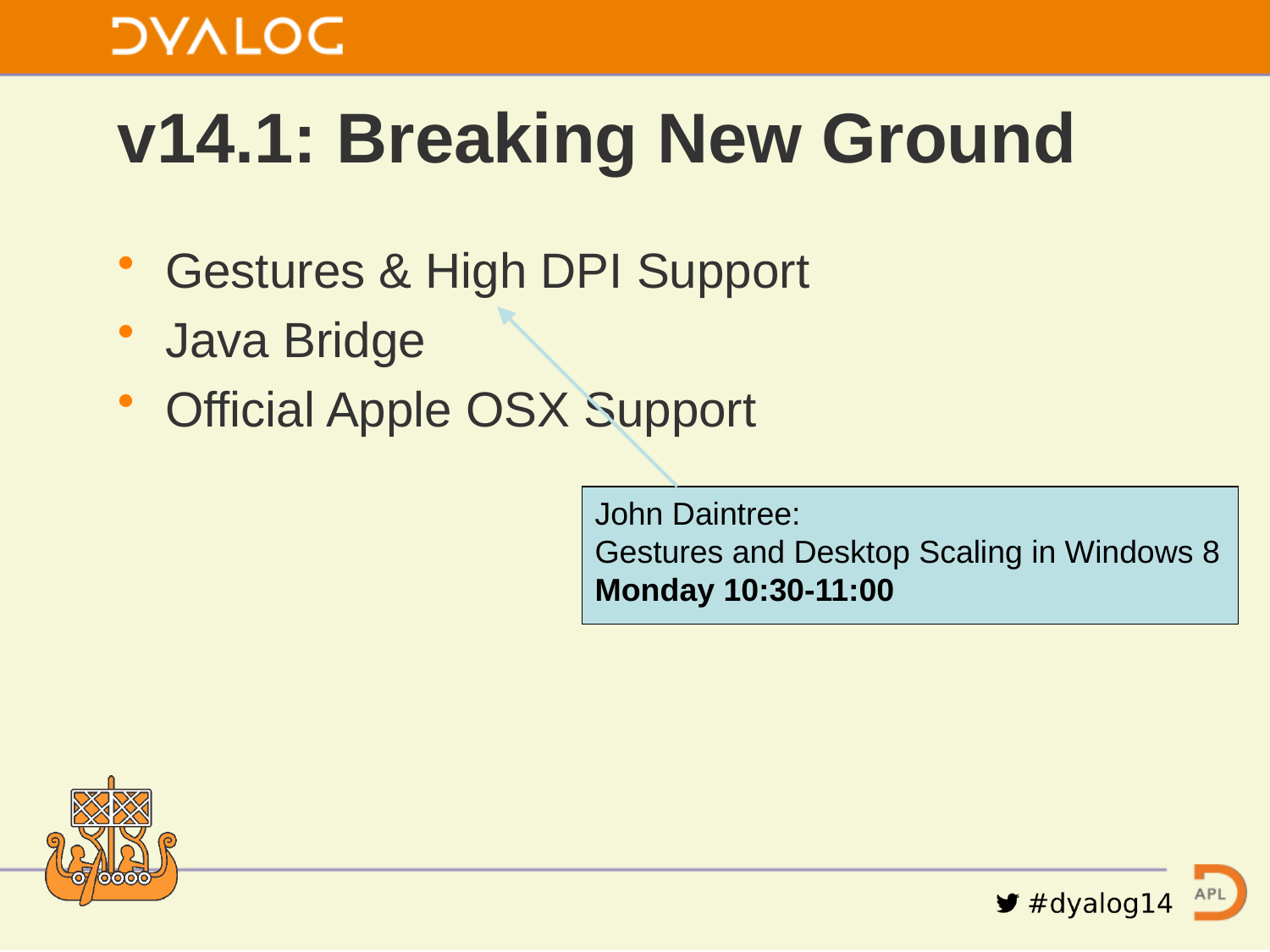

# v14.1: Breaking New Ground
Gestures & High DPI Support
Java Bridge
Official Apple OSX Support

John Daintree:
Gestures and Desktop Scaling in Windows 8
Monday 10:30-11:00